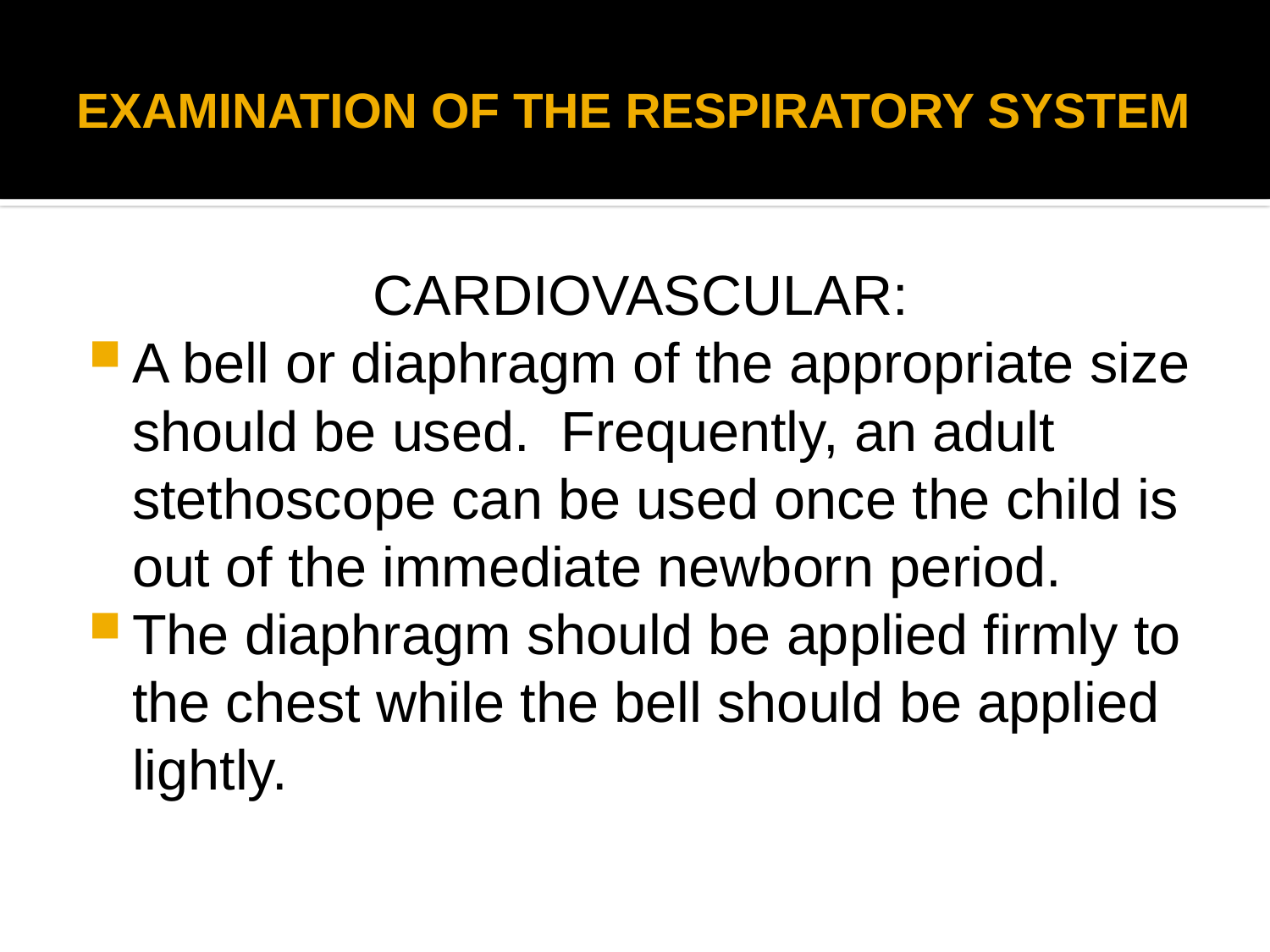

# EXAMINATION OF THE RESPIRATORY SYSTEM
CARDIOVASCULAR:
A bell or diaphragm of the appropriate size should be used.  Frequently, an adult stethoscope can be used once the child is out of the immediate newborn period.
The diaphragm should be applied firmly to the chest while the bell should be applied lightly.